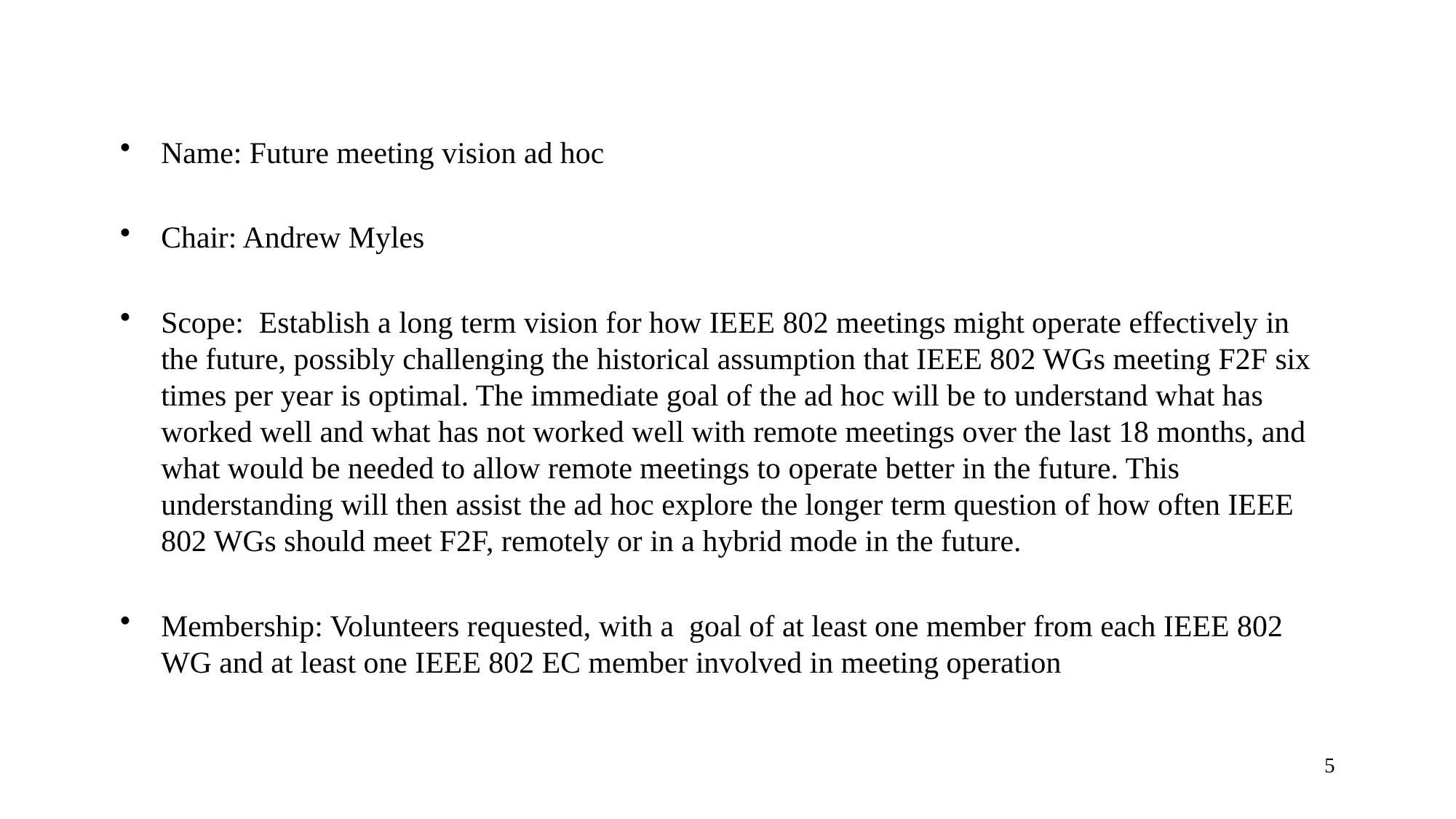

Name: Future meeting vision ad hoc

Chair: Andrew Myles

Scope:  Establish a long term vision for how IEEE 802 meetings might operate effectively in the future, possibly challenging the historical assumption that IEEE 802 WGs meeting F2F six times per year is optimal. The immediate goal of the ad hoc will be to understand what has worked well and what has not worked well with remote meetings over the last 18 months, and what would be needed to allow remote meetings to operate better in the future. This understanding will then assist the ad hoc explore the longer term question of how often IEEE 802 WGs should meet F2F, remotely or in a hybrid mode in the future.

Membership: Volunteers requested, with a  goal of at least one member from each IEEE 802 WG and at least one IEEE 802 EC member involved in meeting operation

5